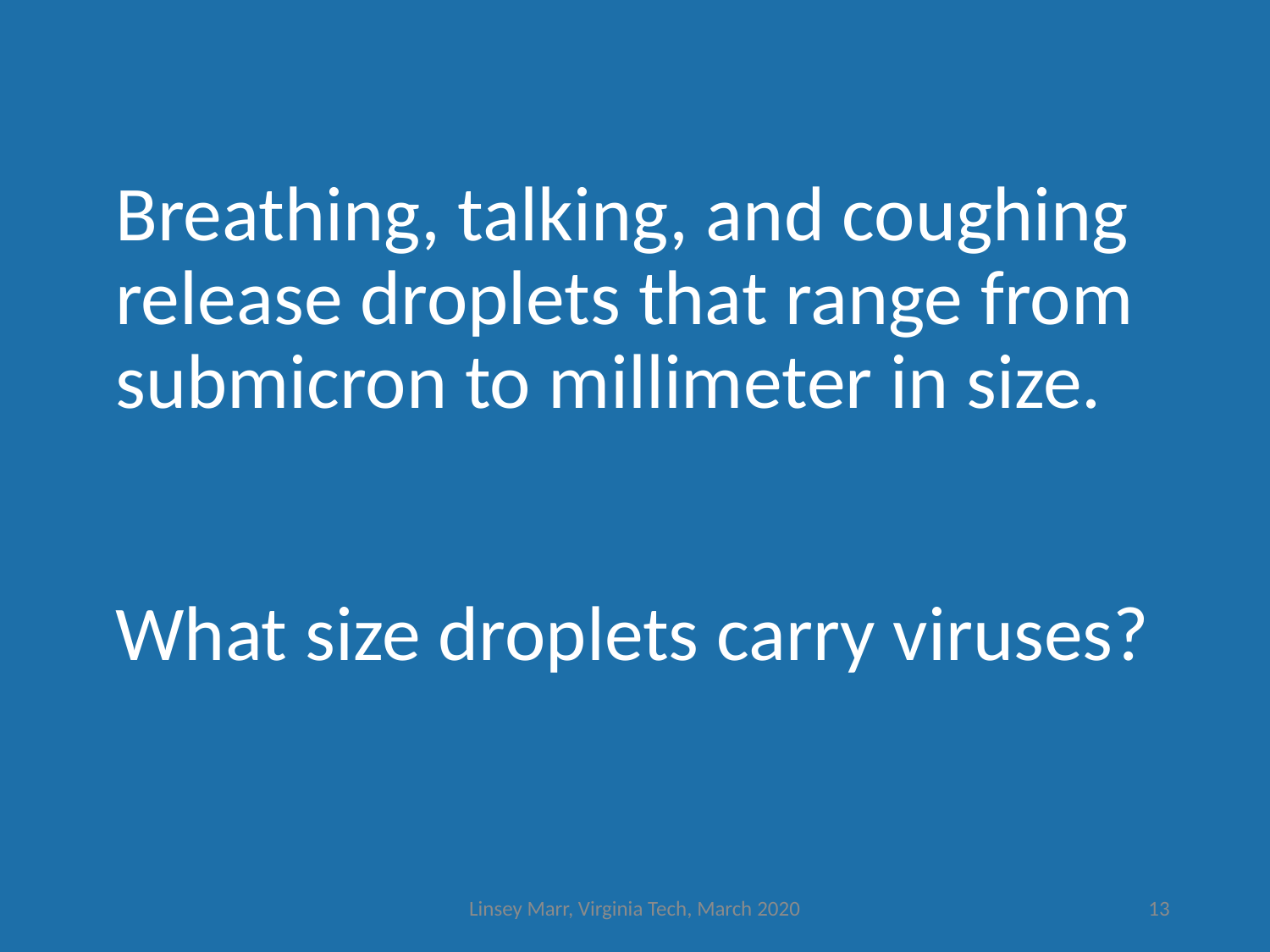

Breathing, talking, and coughing release droplets that range from submicron to millimeter in size.
What size droplets carry viruses?
Linsey Marr, Virginia Tech, March 2020
13